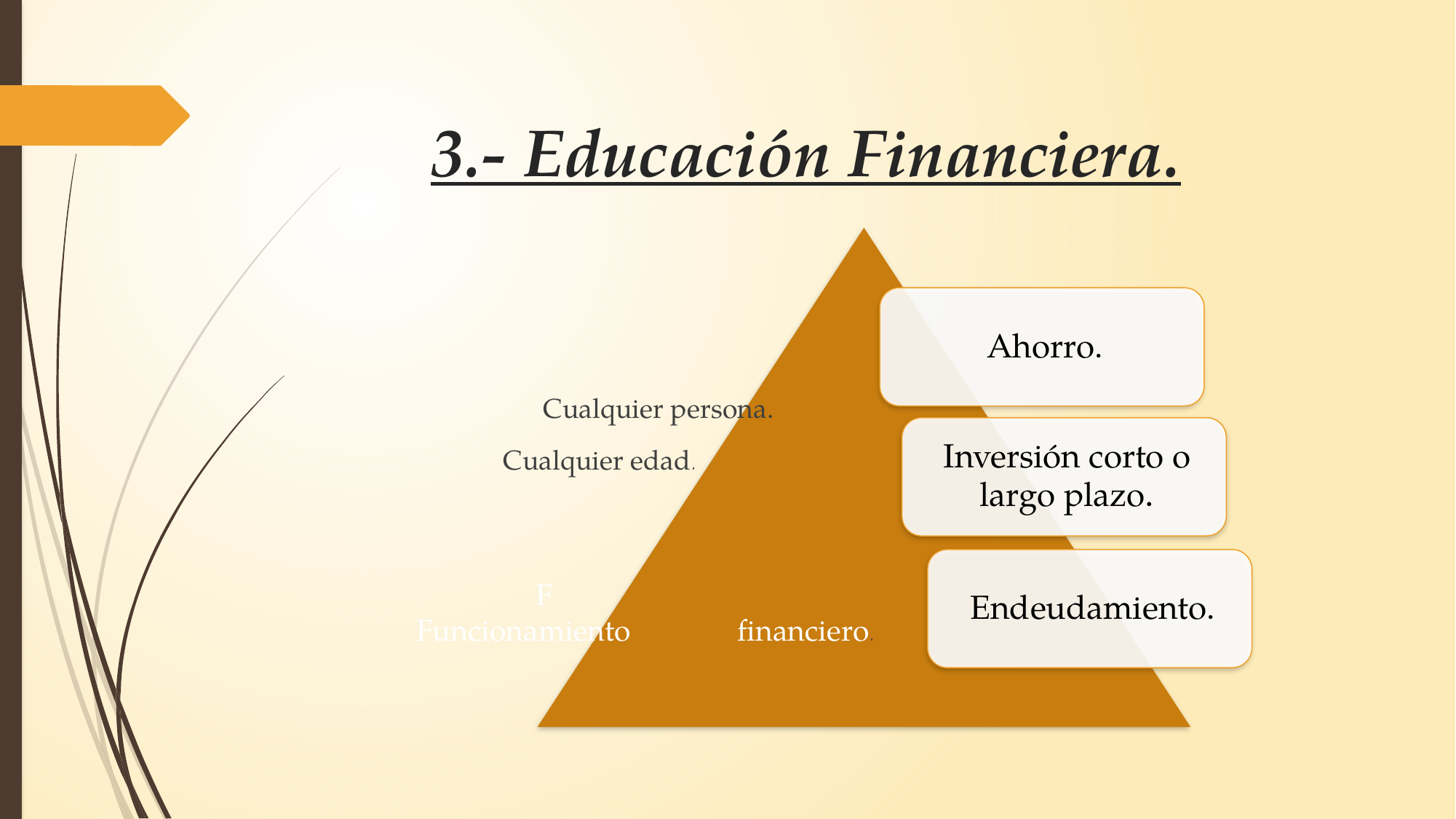

# 3.- Educación Financiera.
Ahorro.
Inversión corto o largo plazo.
Endeudamiento.
                         Cualquier persona.
Cualquier edad.

				 	              		     						              				                                                 F    				                                      							 Funcionamiento 						        financiero.